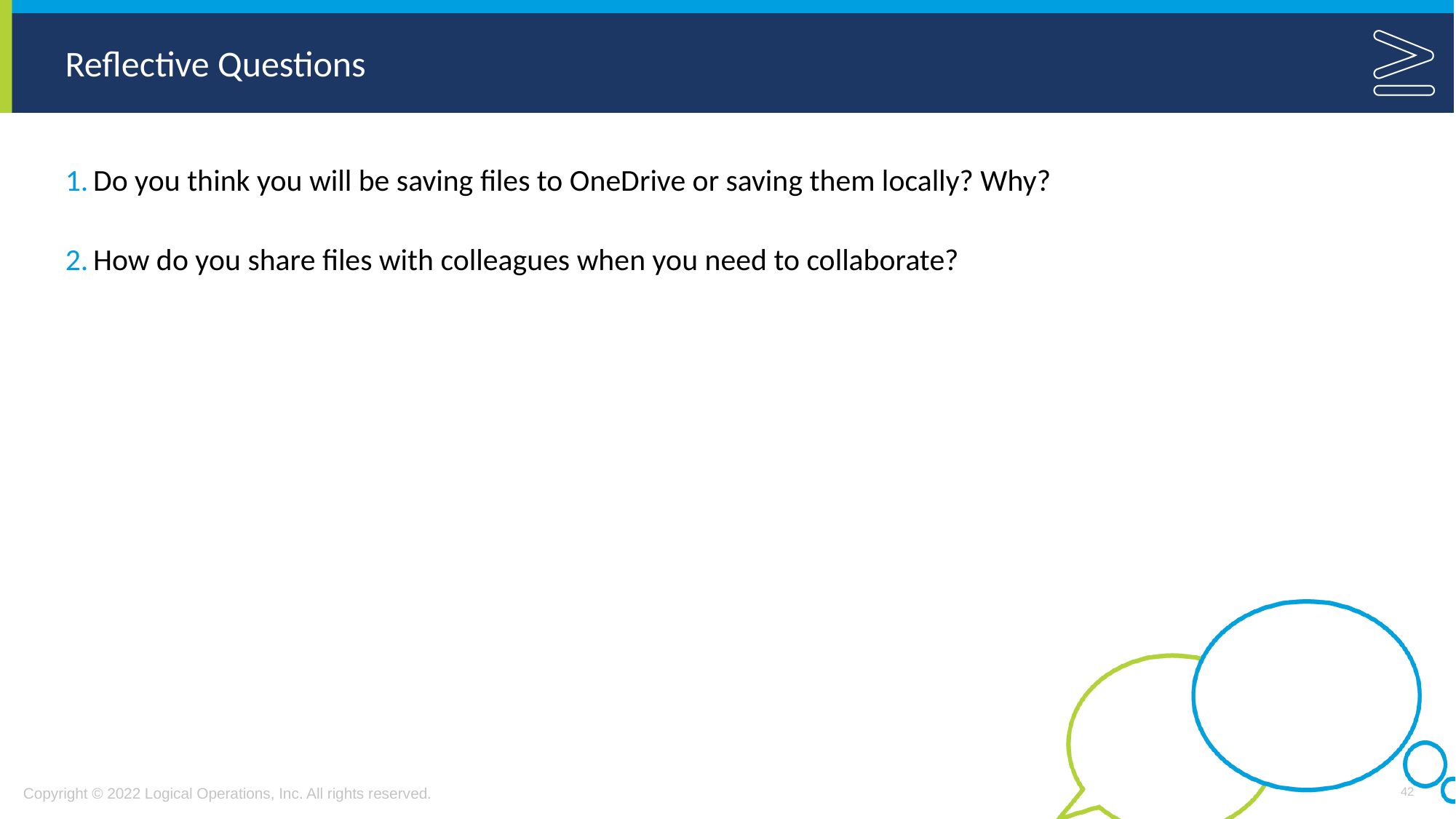

Do you think you will be saving files to OneDrive or saving them locally? Why?
How do you share files with colleagues when you need to collaborate?
42